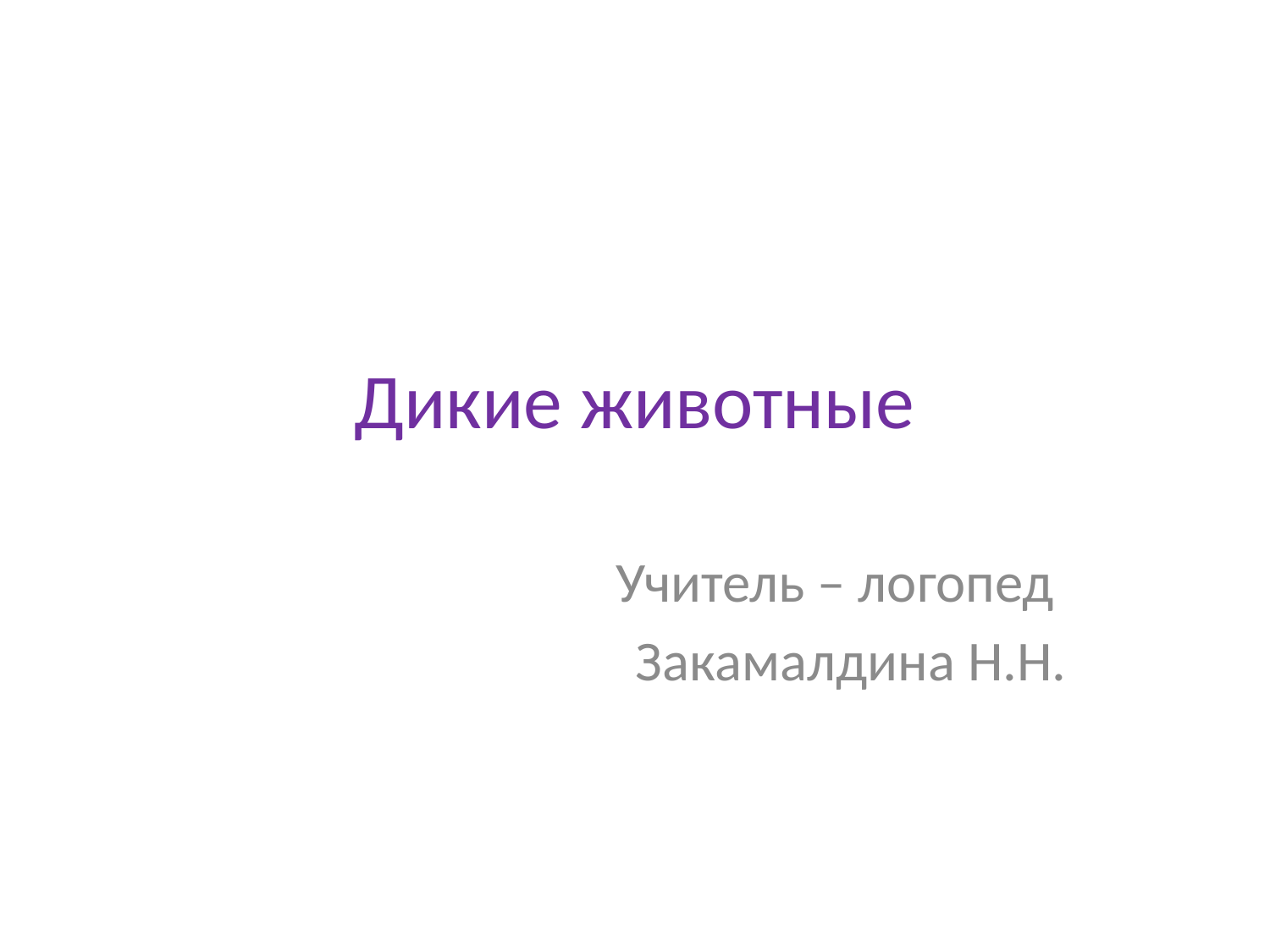

# Дикие животные
Учитель – логопед
Закамалдина Н.Н.